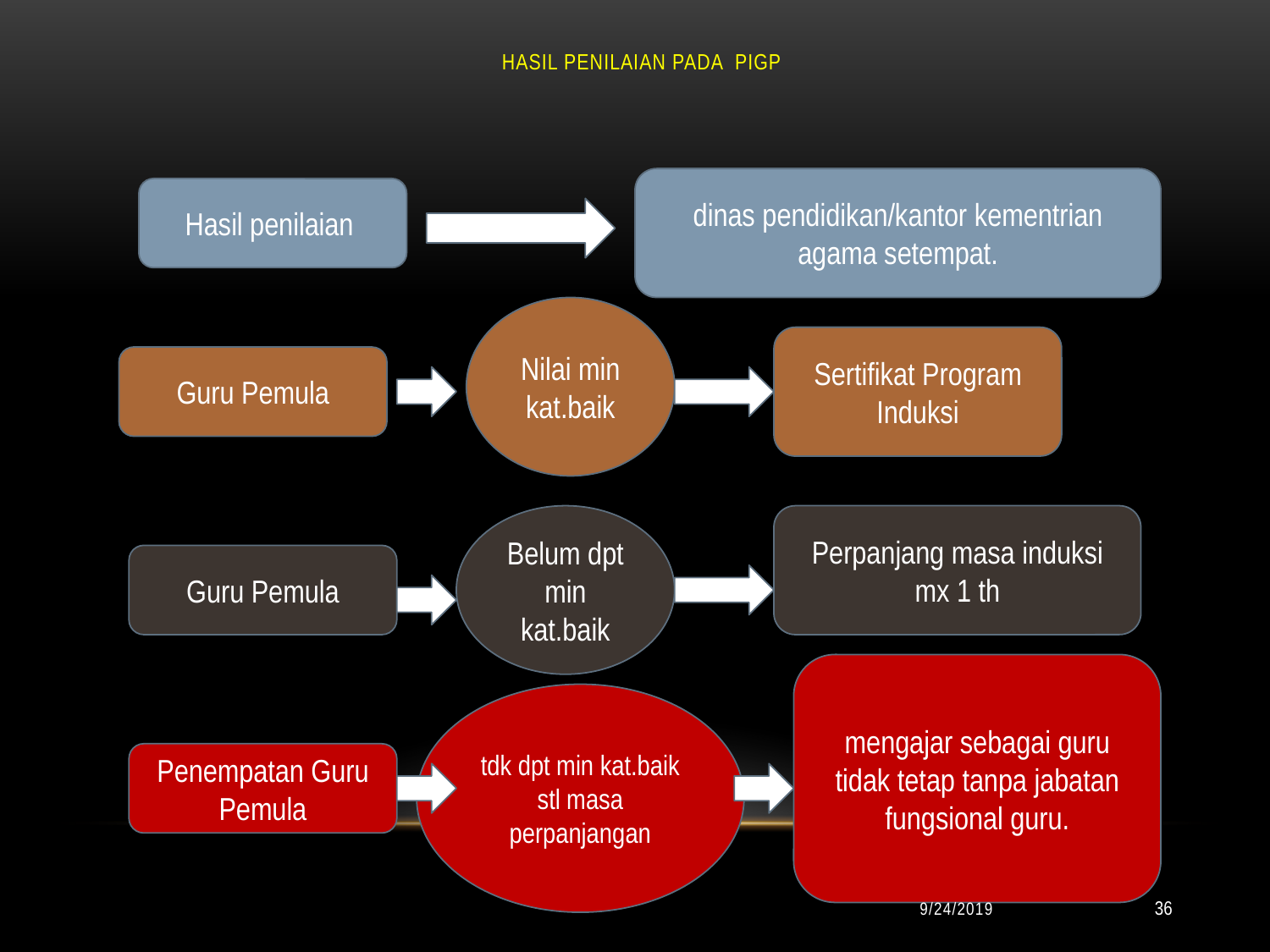

# HASIL PENILAIAN PADA  PIGP
dinas pendidikan/kantor kementrian agama setempat.
Hasil penilaian

Nilai min kat.baik
Sertifikat Program Induksi
Guru Pemula

Belum dpt min kat.baik
Perpanjang masa induksi mx 1 th
Guru Pemula

mengajar sebagai guru tidak tetap tanpa jabatan fungsional guru.
tdk dpt min kat.baik stl masa perpanjangan
Penempatan Guru Pemula

9/24/2019
36